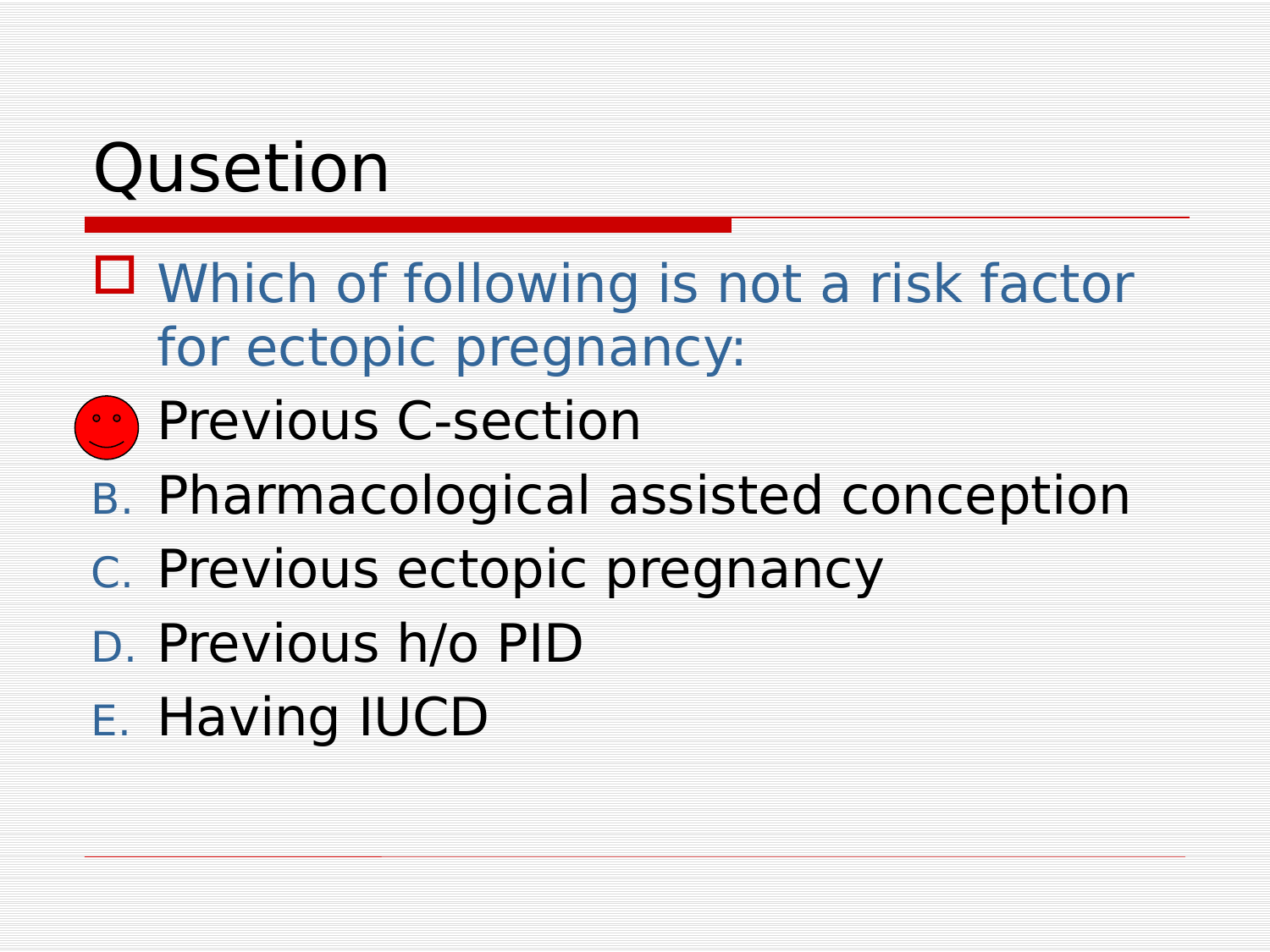

# Qusetion
Which of following is not a risk factor for ectopic pregnancy:
Previous C-section
Pharmacological assisted conception
Previous ectopic pregnancy
Previous h/o PID
Having IUCD